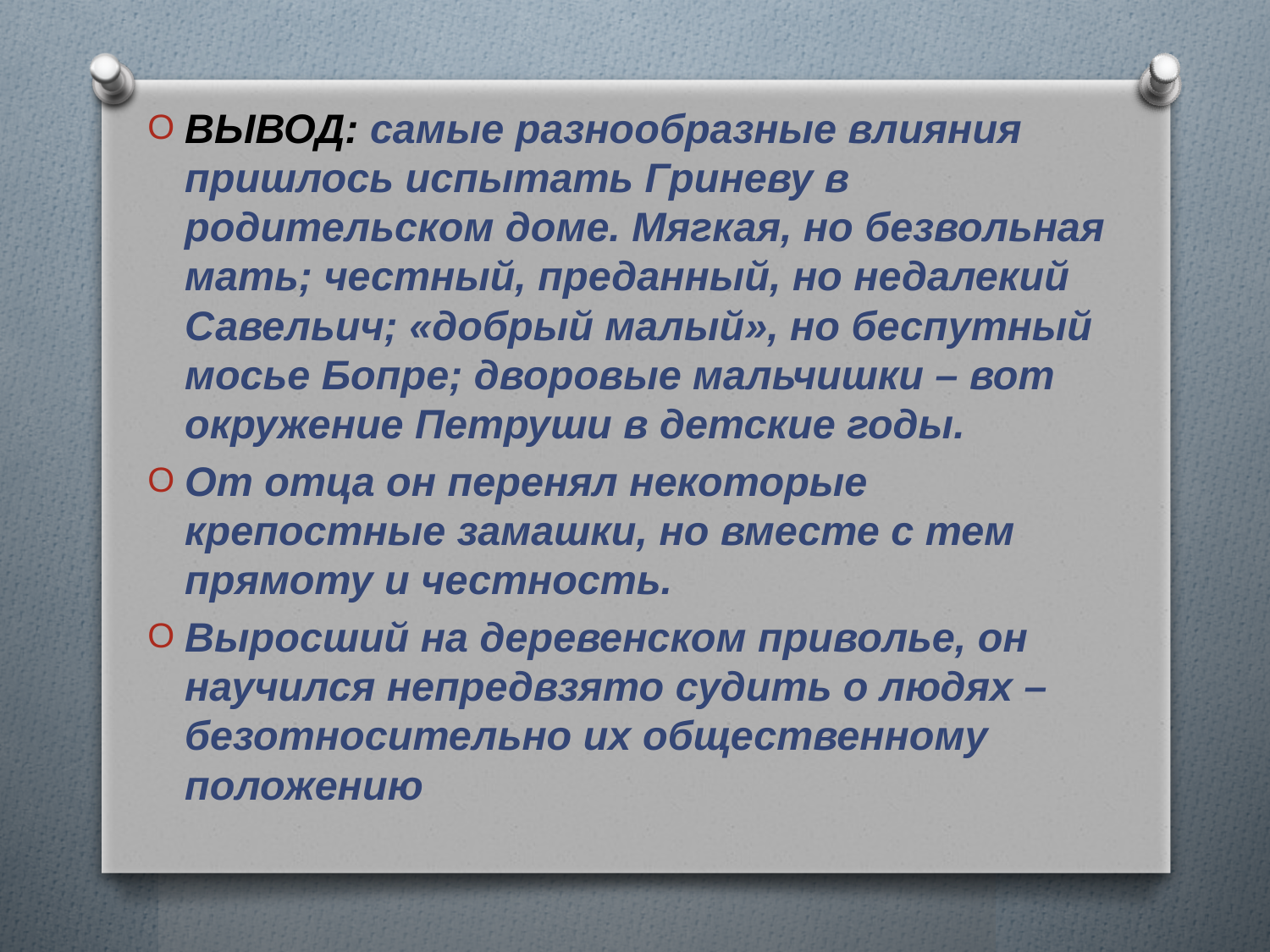

ВЫВОД: самые разнообразные влияния пришлось испытать Гриневу в родительском доме. Мягкая, но безвольная мать; честный, преданный, но недалекий Савельич; «добрый малый», но беспутный мосье Бопре; дворовые мальчишки – вот окружение Петруши в детские годы.
От отца он перенял некоторые крепостные замашки, но вместе с тем прямоту и честность.
Выросший на деревенском приволье, он научился непредвзято судить о людях – безотносительно их общественному положению